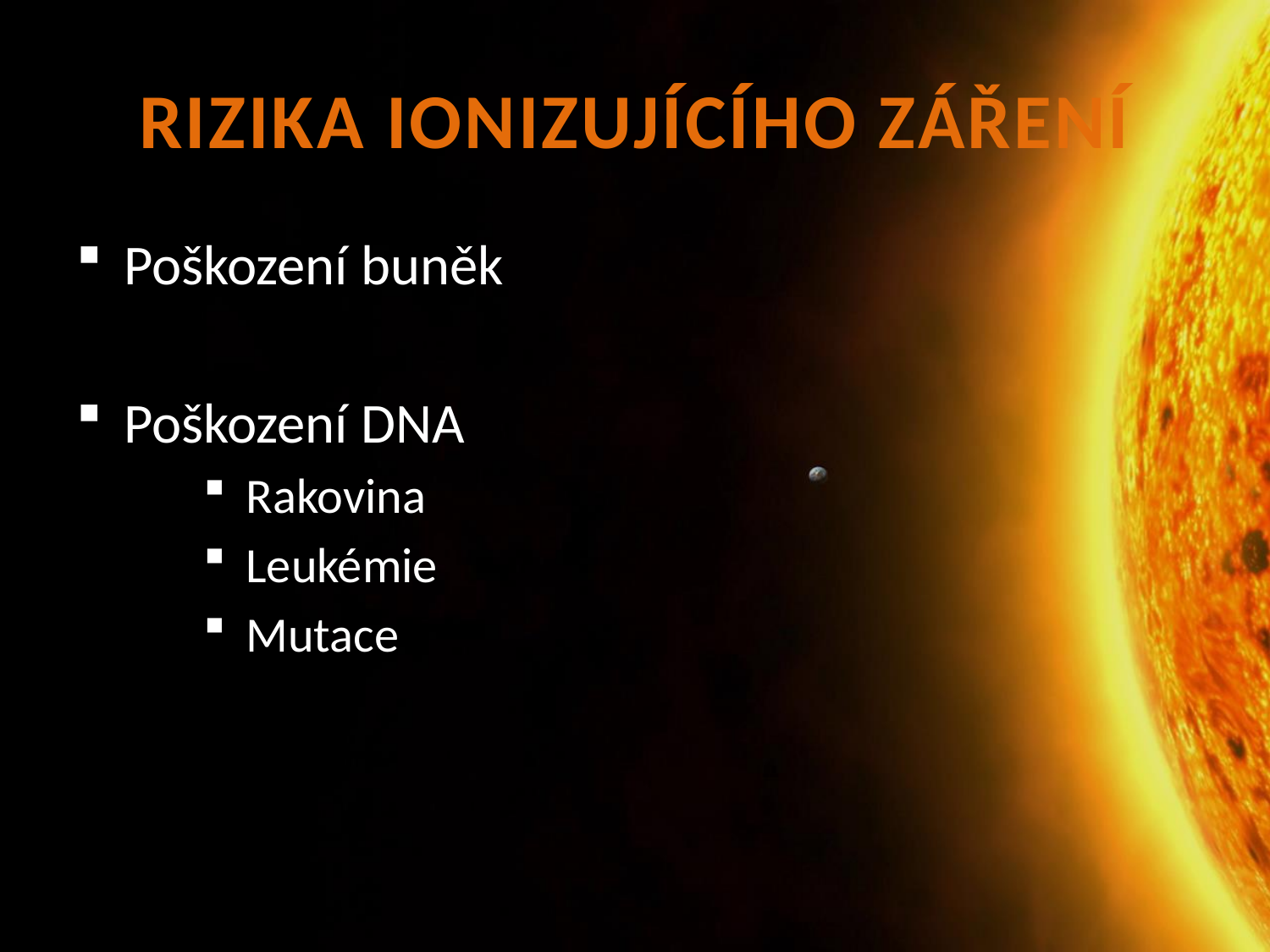

# RIZIKA IONIZUJÍCÍHO ZÁŘENÍ
Poškození buněk

Poškození DNA
 Rakovina
 Leukémie
 Mutace